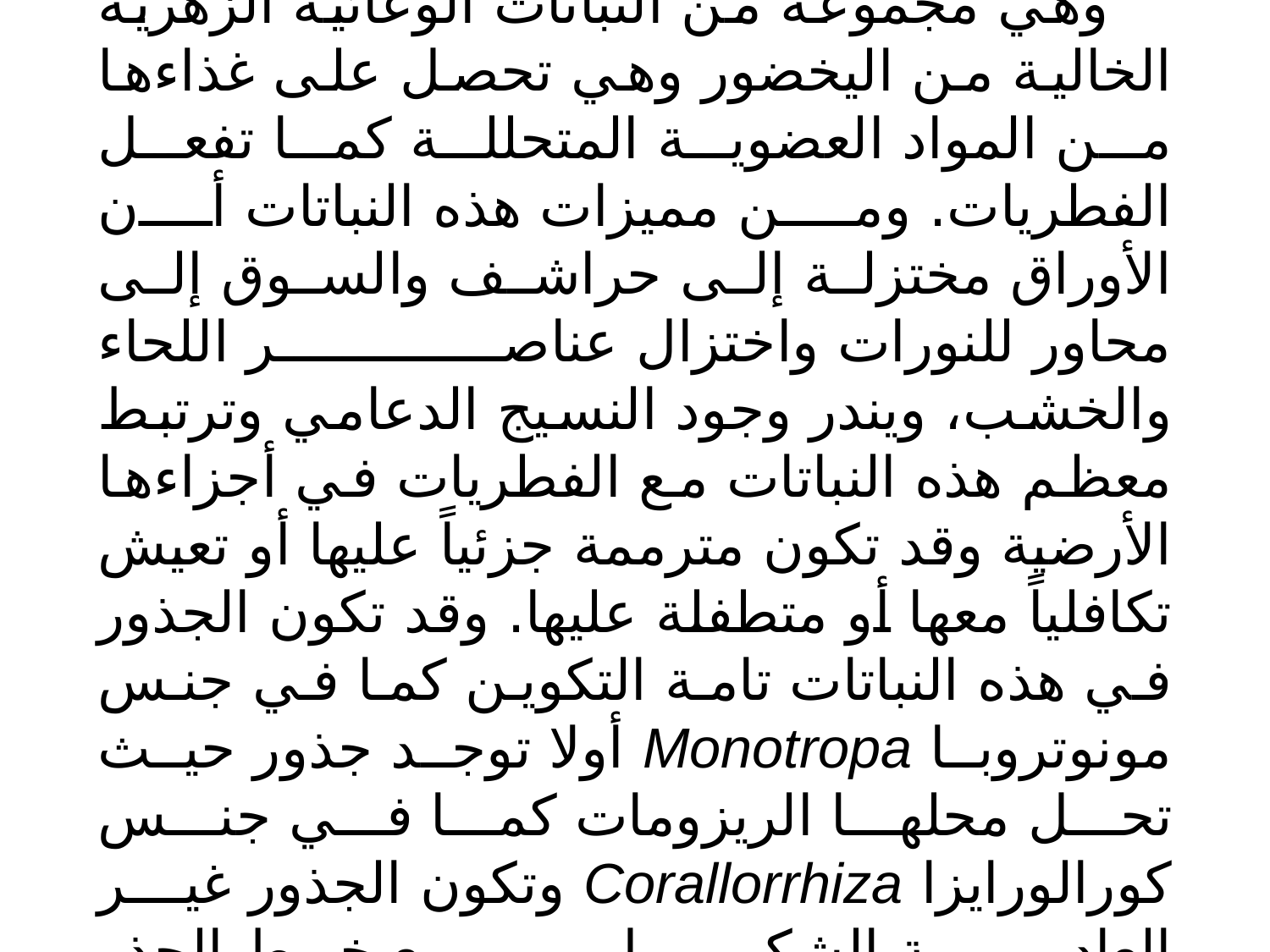

النباتات المترممة Saprophytes
وهي مجموعة من النباتات الوعائية الزهرية الخالية من اليخضور وهي تحصل على غذاءها من المواد العضوية المتحللة كما تفعل الفطريات. ومن مميزات هذه النباتات أن الأوراق مختزلة إلى حراشف والسوق إلى محاور للنورات واختزال عناصر اللحاء والخشب، ويندر وجود النسيج الدعامي وترتبط معظم هذه النباتات مع الفطريات في أجزاءها الأرضية وقد تكون مترممة جزئياً عليها أو تعيش تكافلياً معها أو متطفلة عليها. وقد تكون الجذور في هذه النباتات تامة التكوين كما في جنس مونوتروبا Monotropa أولا توجد جذور حيث تحل محلها الريزومات كما في جنس كورالورايزا Corallorrhiza وتكون الجذور غير العادية الشكل مع خيوط الجذر فطرياتMycorrhiza  ( شكل 147 ).